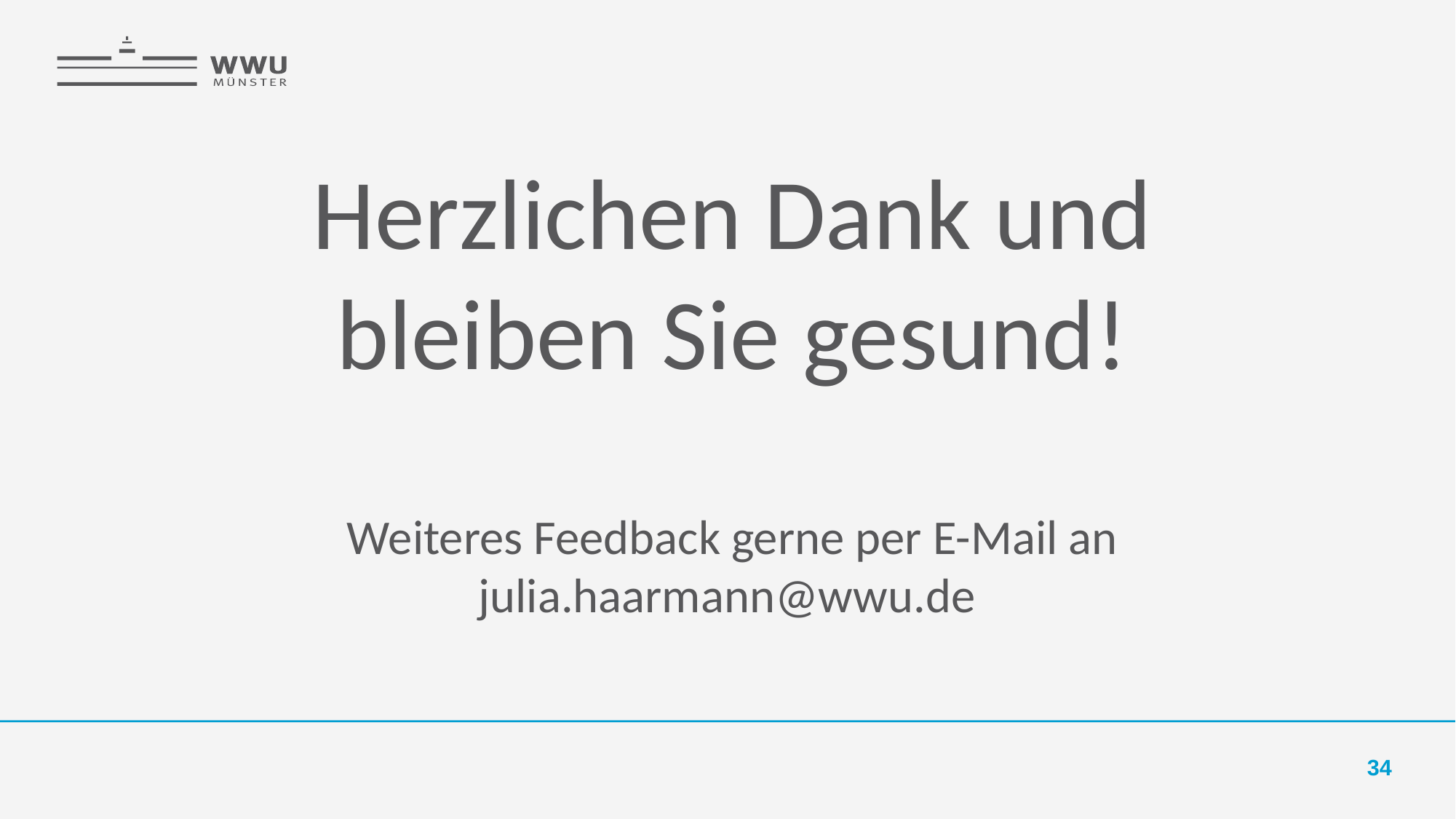

Herzlichen Dank und bleiben Sie gesund!
Weiteres Feedback gerne per E-Mail an julia.haarmann@wwu.de
34